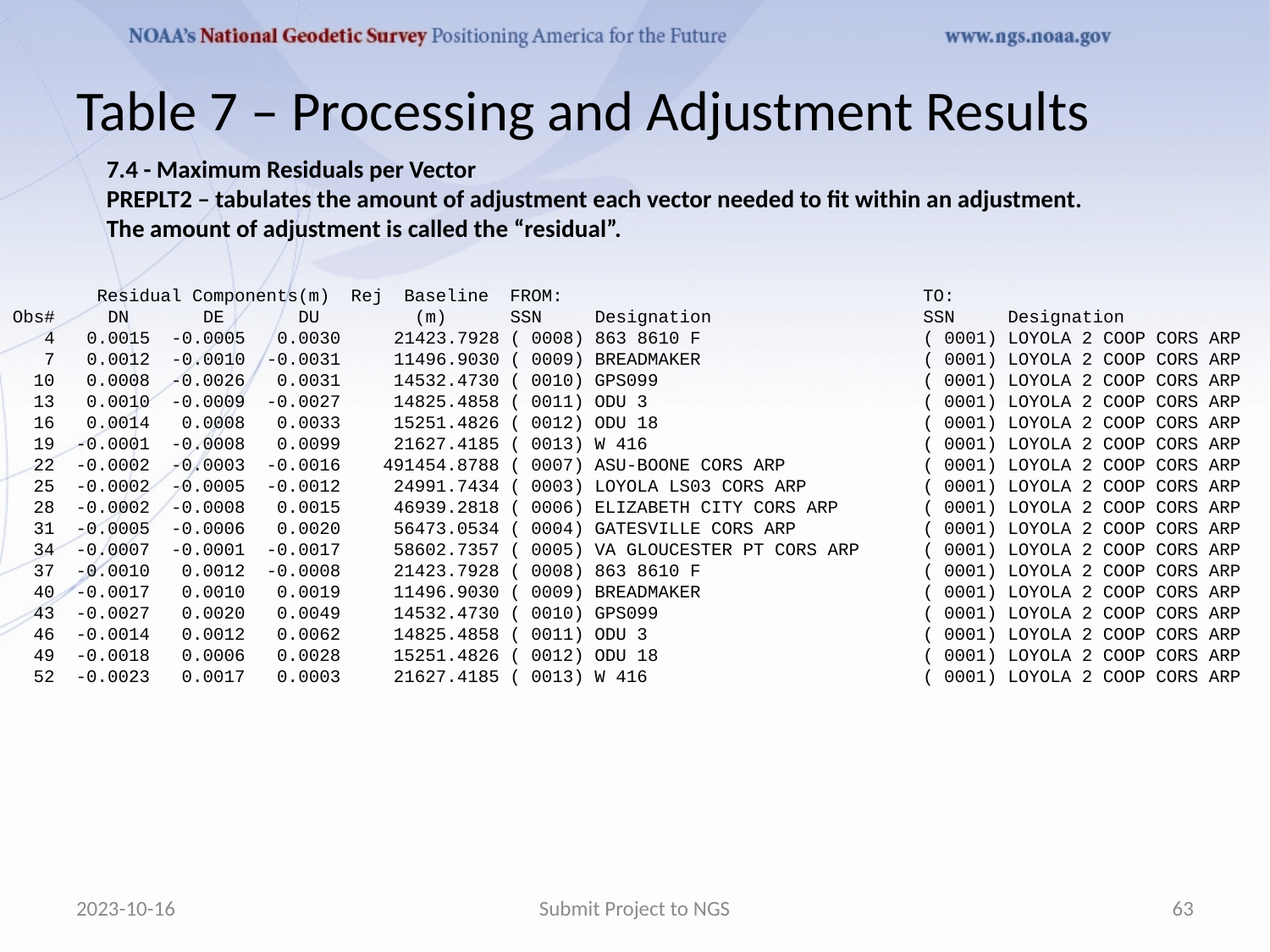

# Table 7 – Processing and Adjustment Results
7.4 - Maximum Residuals per Vector
PREPLT2 – tabulates the amount of adjustment each vector needed to fit within an adjustment.
The amount of adjustment is called the “residual”.
        Residual Components(m)  Rej  Baseline  FROM:                                  TO:
Obs#     DN       DE       DU         (m)      SSN     Designation                    SSN     Designation
   4   0.0015  -0.0005   0.0030     21423.7928 ( 0008) 863 8610 F                     ( 0001) LOYOLA 2 COOP CORS ARP
   7   0.0012  -0.0010  -0.0031     11496.9030 ( 0009) BREADMAKER                     ( 0001) LOYOLA 2 COOP CORS ARP
  10   0.0008  -0.0026   0.0031     14532.4730 ( 0010) GPS099                         ( 0001) LOYOLA 2 COOP CORS ARP
  13   0.0010  -0.0009  -0.0027     14825.4858 ( 0011) ODU 3                          ( 0001) LOYOLA 2 COOP CORS ARP
  16   0.0014   0.0008   0.0033     15251.4826 ( 0012) ODU 18                         ( 0001) LOYOLA 2 COOP CORS ARP
  19  -0.0001  -0.0008   0.0099     21627.4185 ( 0013) W 416                          ( 0001) LOYOLA 2 COOP CORS ARP
  22  -0.0002  -0.0003  -0.0016    491454.8788 ( 0007) ASU-BOONE CORS ARP             ( 0001) LOYOLA 2 COOP CORS ARP
  25  -0.0002  -0.0005  -0.0012     24991.7434 ( 0003) LOYOLA LS03 CORS ARP           ( 0001) LOYOLA 2 COOP CORS ARP
  28  -0.0002  -0.0008   0.0015     46939.2818 ( 0006) ELIZABETH CITY CORS ARP        ( 0001) LOYOLA 2 COOP CORS ARP
  31  -0.0005  -0.0006   0.0020     56473.0534 ( 0004) GATESVILLE CORS ARP            ( 0001) LOYOLA 2 COOP CORS ARP
  34  -0.0007  -0.0001  -0.0017     58602.7357 ( 0005) VA GLOUCESTER PT CORS ARP      ( 0001) LOYOLA 2 COOP CORS ARP
  37  -0.0010   0.0012  -0.0008     21423.7928 ( 0008) 863 8610 F                     ( 0001) LOYOLA 2 COOP CORS ARP
  40  -0.0017   0.0010   0.0019     11496.9030 ( 0009) BREADMAKER                     ( 0001) LOYOLA 2 COOP CORS ARP
  43  -0.0027   0.0020   0.0049     14532.4730 ( 0010) GPS099                         ( 0001) LOYOLA 2 COOP CORS ARP
  46  -0.0014   0.0012   0.0062     14825.4858 ( 0011) ODU 3                          ( 0001) LOYOLA 2 COOP CORS ARP
  49  -0.0018   0.0006   0.0028     15251.4826 ( 0012) ODU 18                         ( 0001) LOYOLA 2 COOP CORS ARP
  52  -0.0023   0.0017   0.0003     21627.4185 ( 0013) W 416                          ( 0001) LOYOLA 2 COOP CORS ARP
2023-10-16
Submit Project to NGS
63